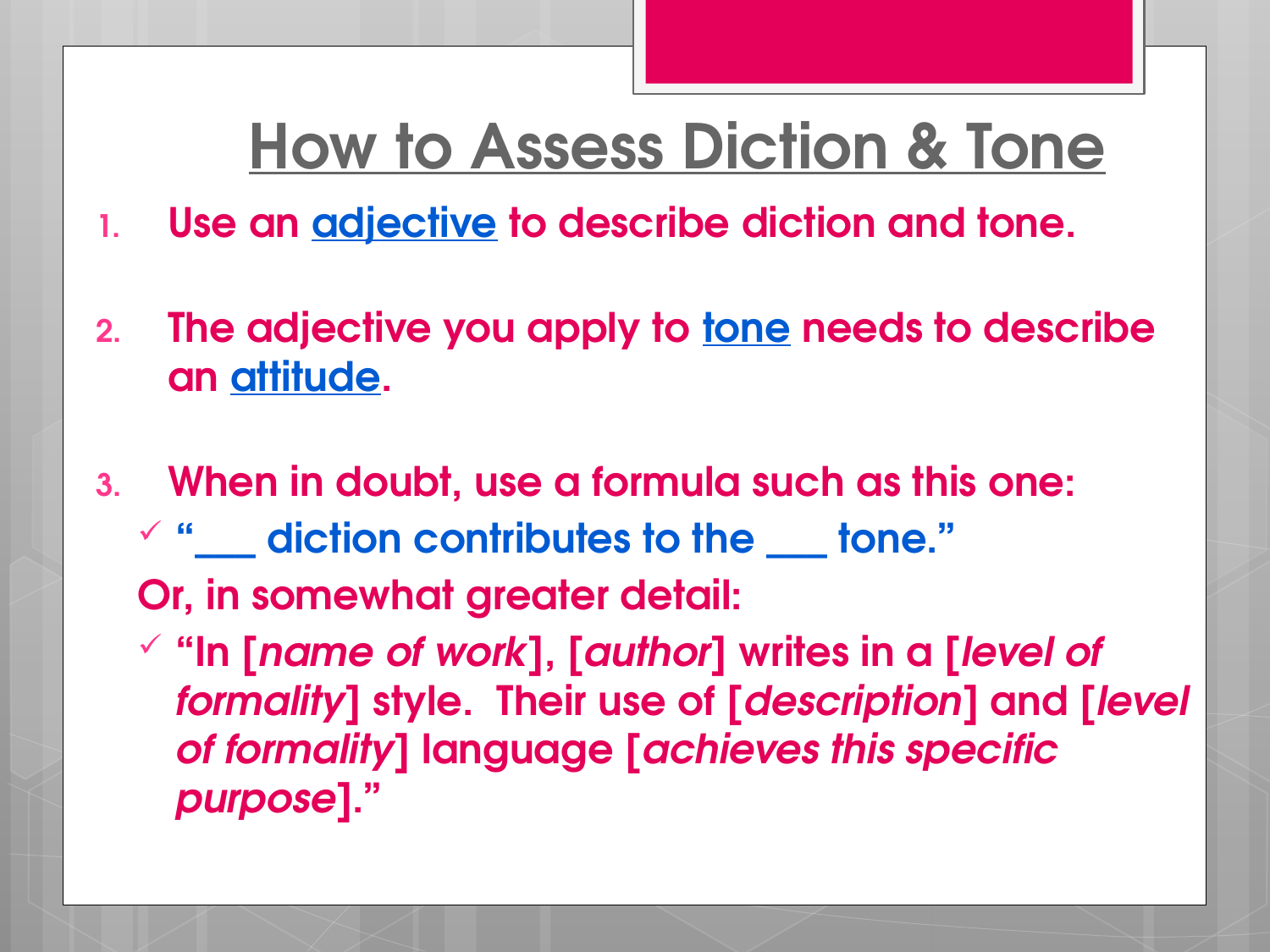

# How to Assess Diction & Tone
Use an adjective to describe diction and tone.
The adjective you apply to tone needs to describe an attitude.
When in doubt, use a formula such as this one:
“___ diction contributes to the ___ tone.”
Or, in somewhat greater detail:
“In [name of work], [author] writes in a [level of formality] style.  Their use of [description] and [level of formality] language [achieves this specific purpose].”